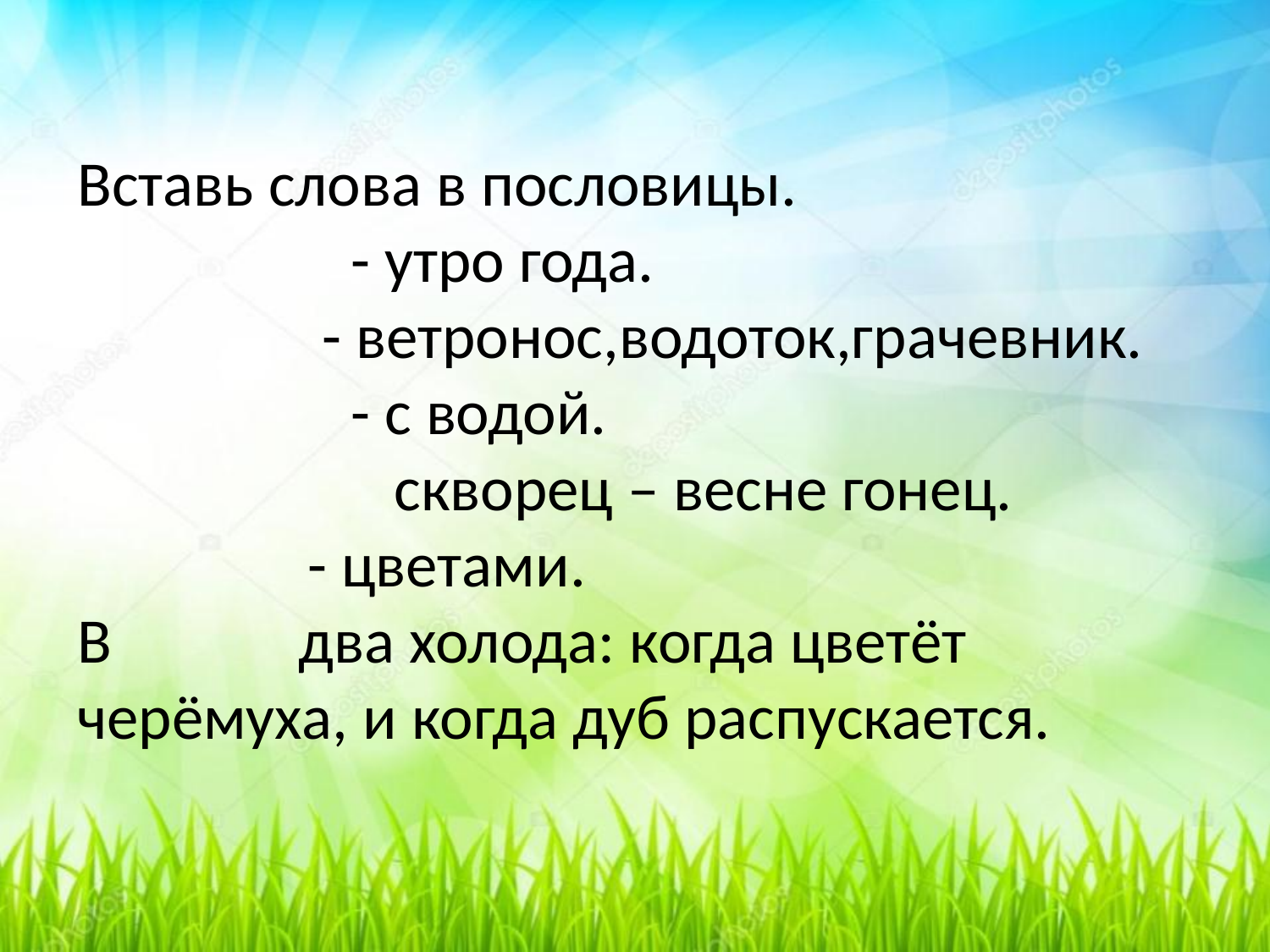

Вставь слова в пословицы.
                   - утро года.
                 - ветронос,водоток,грачевник.
                   - с водой.
                      скворец – весне гонец.
                - цветами.
В             два холода: когда цветёт черёмуха, и когда дуб распускается.